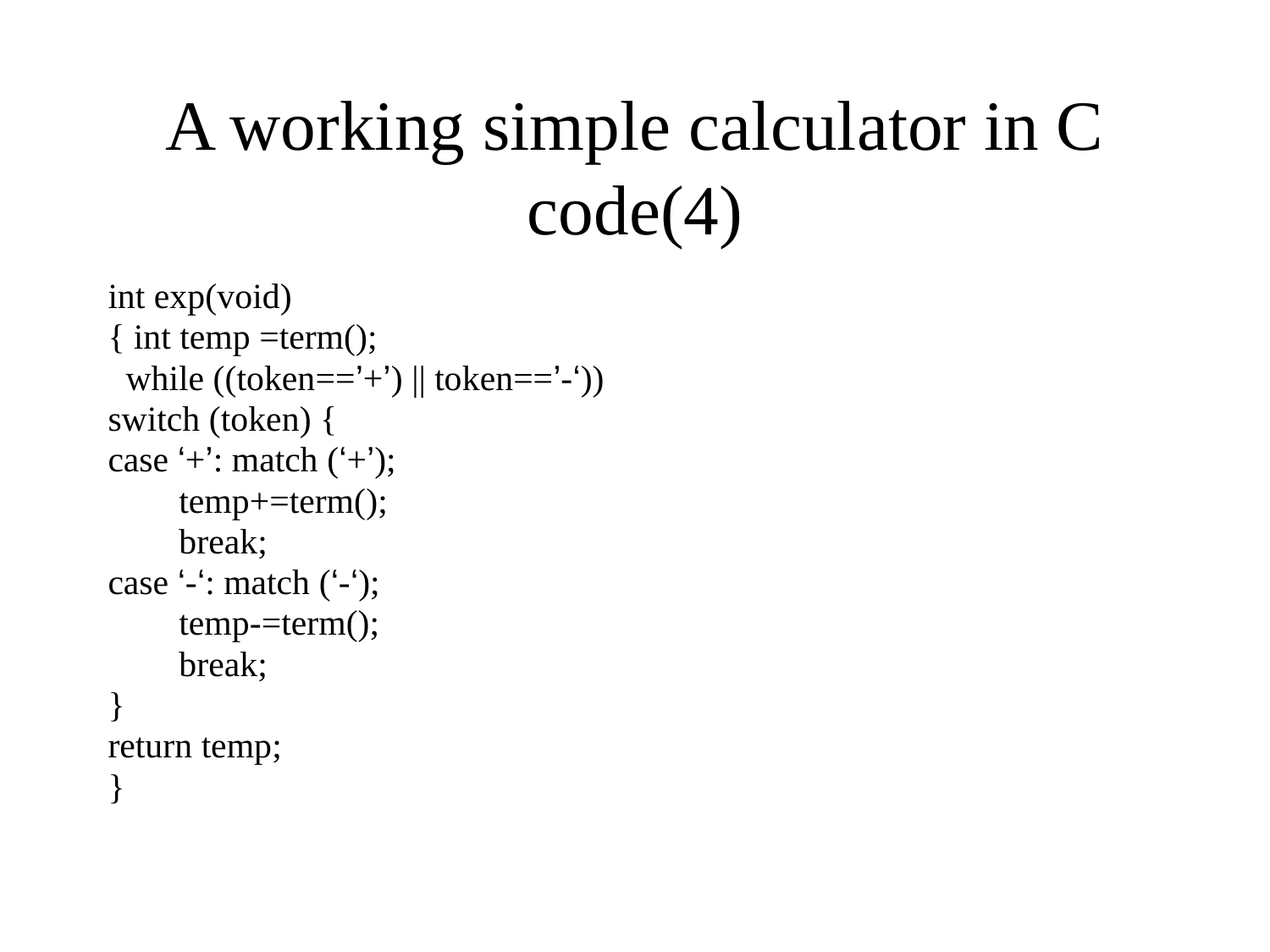

# A working simple calculator in C code(4)
int exp(void)
{ int temp =term();
  while ((token==’+’) || token==’-‘))
switch (token) {
case ‘+’: match (‘+’);
        temp+=term();
        break;
case ‘-‘: match (‘-‘);
        temp-=term();
        break;
}
return temp;
}